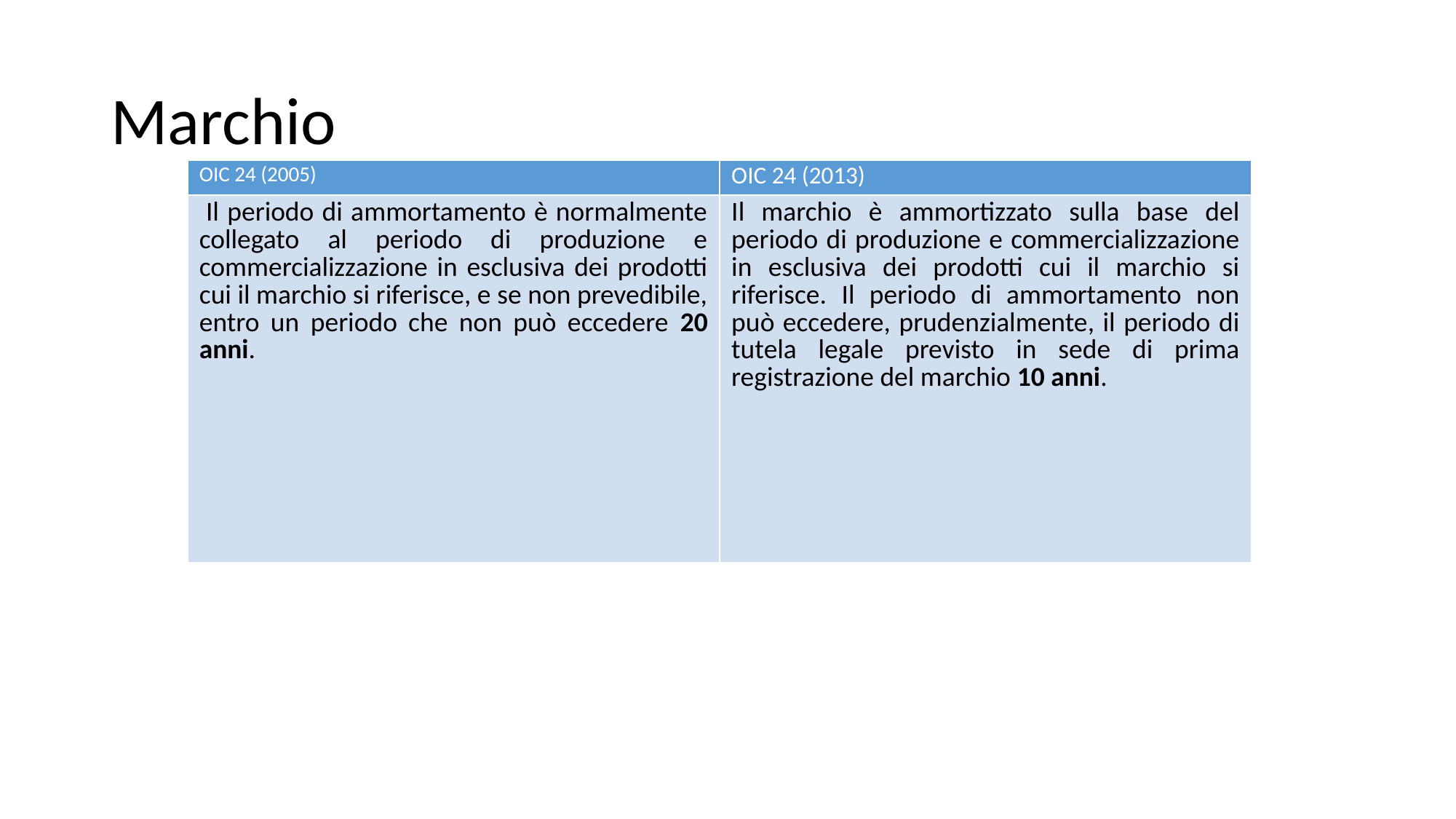

# Marchio
| OIC 24 (2005) | OIC 24 (2013) |
| --- | --- |
| Il periodo di ammortamento è normalmente collegato al periodo di produzione e commercializzazione in esclusiva dei prodotti cui il marchio si riferisce, e se non prevedibile, entro un periodo che non può eccedere 20 anni. | Il marchio è ammortizzato sulla base del periodo di produzione e commercializzazione in esclusiva dei prodotti cui il marchio si riferisce. Il periodo di ammortamento non può eccedere, prudenzialmente, il periodo di tutela legale previsto in sede di prima registrazione del marchio 10 anni. |